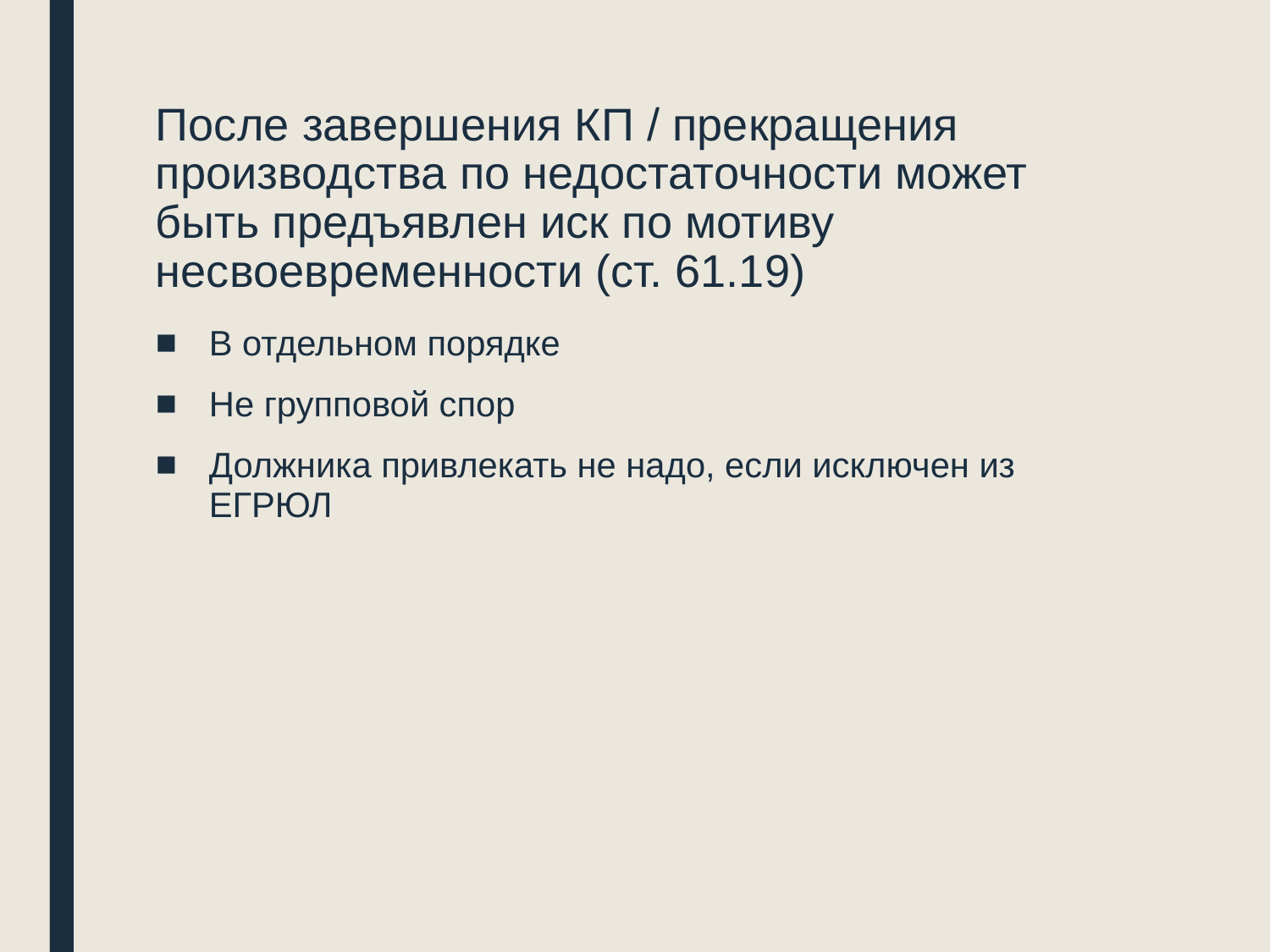

# После завершения КП / прекращения производства по недостаточности может быть предъявлен иск по мотиву несвоевременности (ст. 61.19)
В отдельном порядке
Не групповой спор
Должника привлекать не надо, если исключен из ЕГРЮЛ